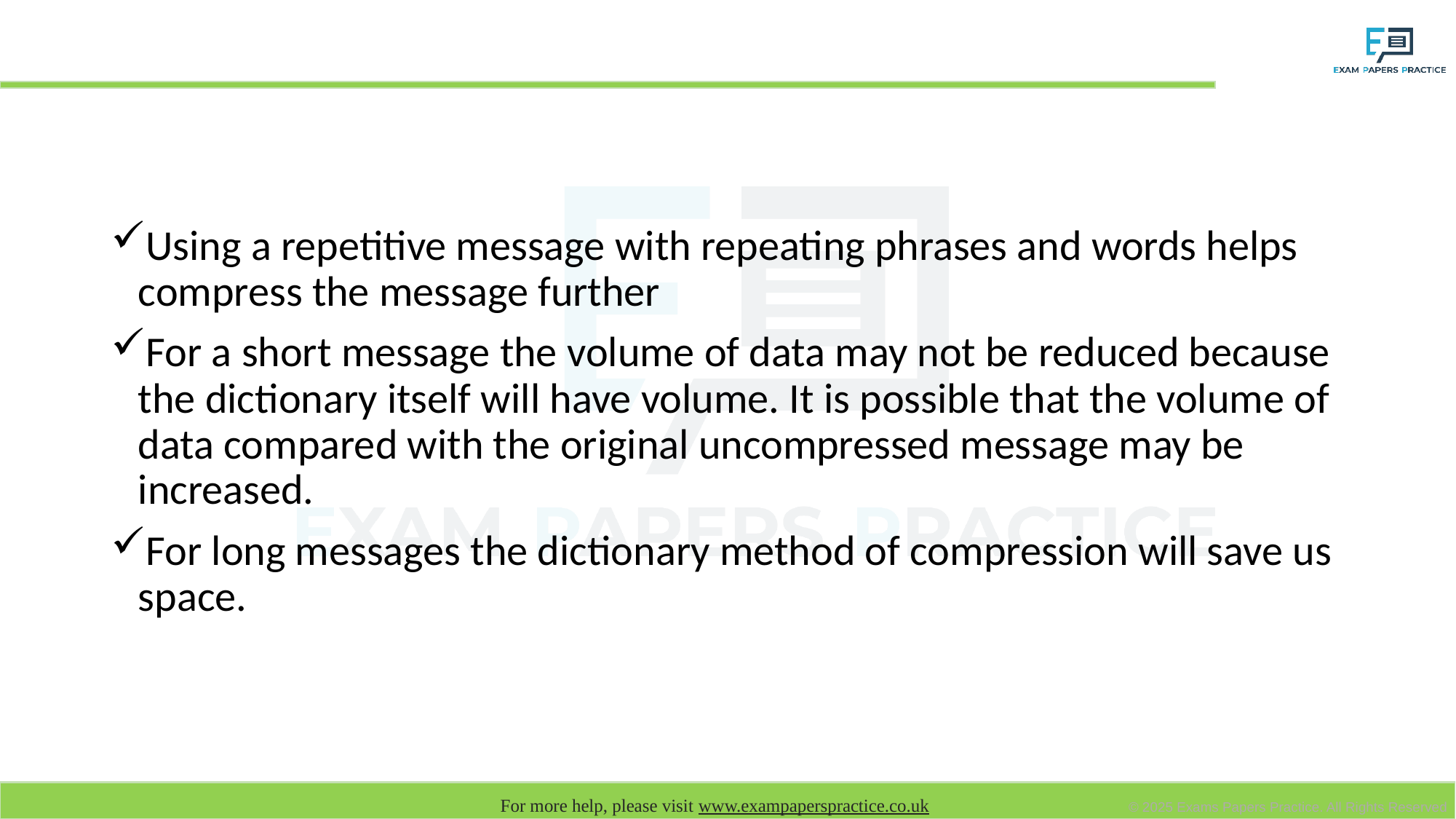

# Dictionary compression
Using a repetitive message with repeating phrases and words helps compress the message further
For a short message the volume of data may not be reduced because the dictionary itself will have volume. It is possible that the volume of data compared with the original uncompressed message may be increased.
For long messages the dictionary method of compression will save us space.